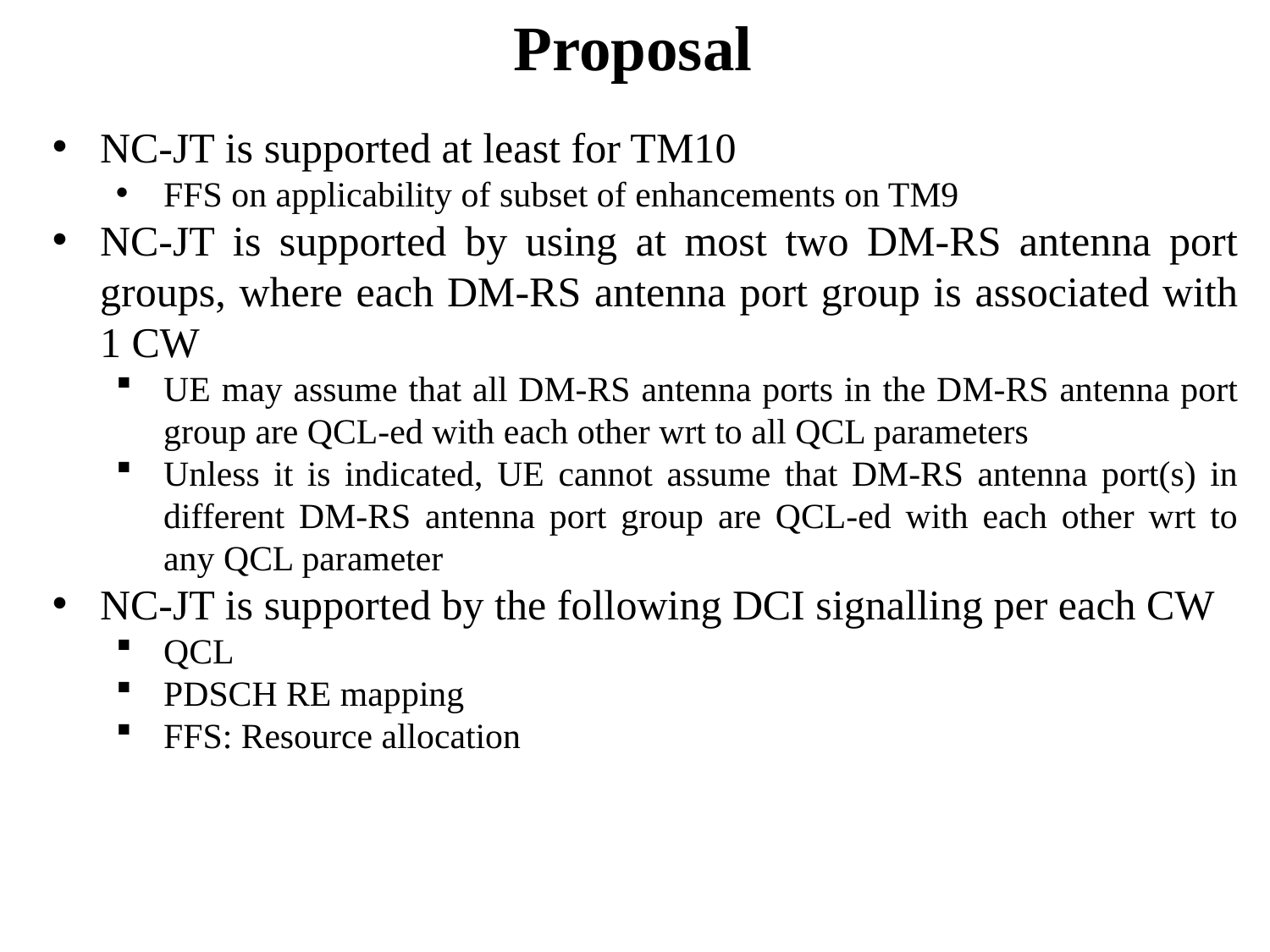

# Proposal
NC-JT is supported at least for TM10
FFS on applicability of subset of enhancements on TM9
NC-JT is supported by using at most two DM-RS antenna port groups, where each DM-RS antenna port group is associated with 1 CW
UE may assume that all DM-RS antenna ports in the DM-RS antenna port group are QCL-ed with each other wrt to all QCL parameters
Unless it is indicated, UE cannot assume that DM-RS antenna port(s) in different DM-RS antenna port group are QCL-ed with each other wrt to any QCL parameter
NC-JT is supported by the following DCI signalling per each CW
QCL
PDSCH RE mapping
FFS: Resource allocation